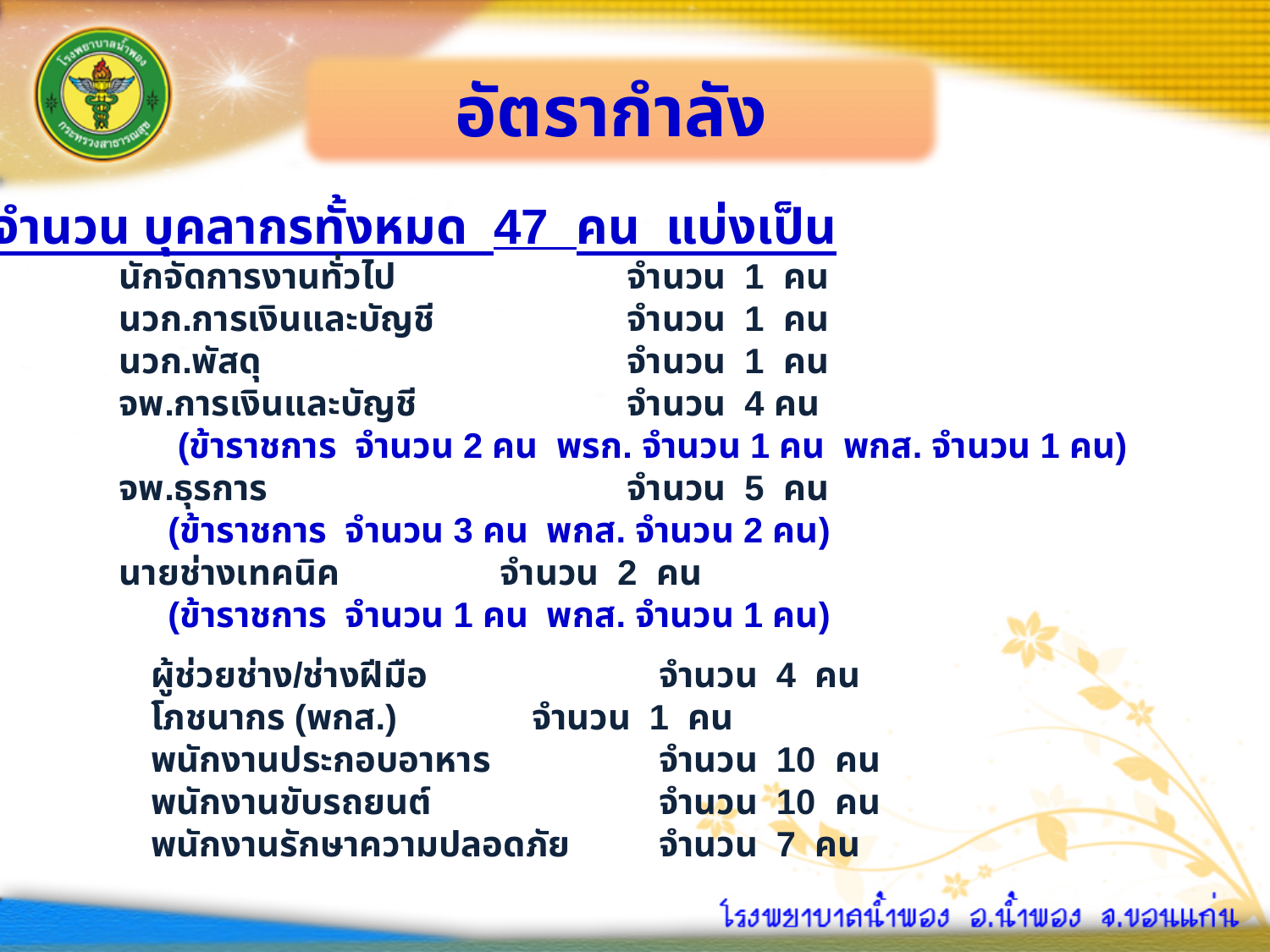

อัตรากำลัง
จำนวน บุคลากรทั้งหมด  47  คน  แบ่งเป็น
	นักจัดการงานทั่วไป		จำนวน  1  คน
	นวก.การเงินและบัญชี		จำนวน  1  คน
	นวก.พัสดุ			จำนวน  1  คน
	จพ.การเงินและบัญชี		จำนวน  4 คน
	      (ข้าราชการ  จำนวน 2 คน  พรก. จำนวน 1 คน  พกส. จำนวน 1 คน)
	จพ.ธุรการ			จำนวน  5  คน
	     (ข้าราชการ  จำนวน 3 คน  พกส. จำนวน 2 คน)
	นายช่างเทคนิค		จำนวน  2  คน
	     (ข้าราชการ  จำนวน 1 คน  พกส. จำนวน 1 คน)
	ผู้ช่วยช่าง/ช่างฝีมือ		จำนวน  4  คน
	โภชนากร (พกส.)		จำนวน  1  คน
	พนักงานประกอบอาหาร		จำนวน  10  คน
	พนักงานขับรถยนต์		จำนวน  10  คน
	พนักงานรักษาความปลอดภัย	จำนวน  7  คน